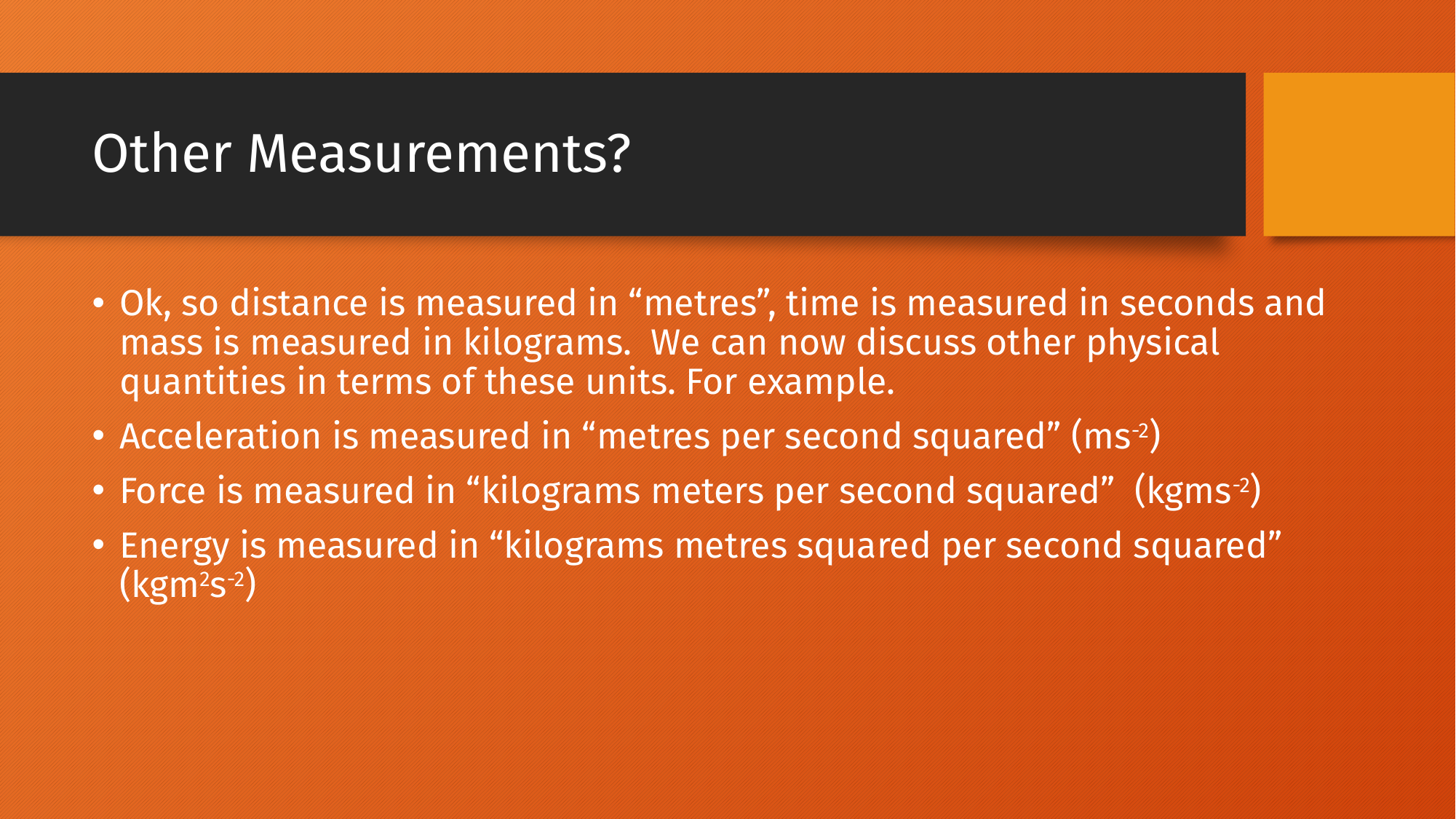

# Other Measurements?
Ok, so distance is measured in “metres”, time is measured in seconds and mass is measured in kilograms.  We can now discuss other physical quantities in terms of these units. For example.
Acceleration is measured in “metres per second squared” (ms-2)
Force is measured in “kilograms meters per second squared”  (kgms-2)
Energy is measured in “kilograms metres squared per second squared” (kgm2s-2)